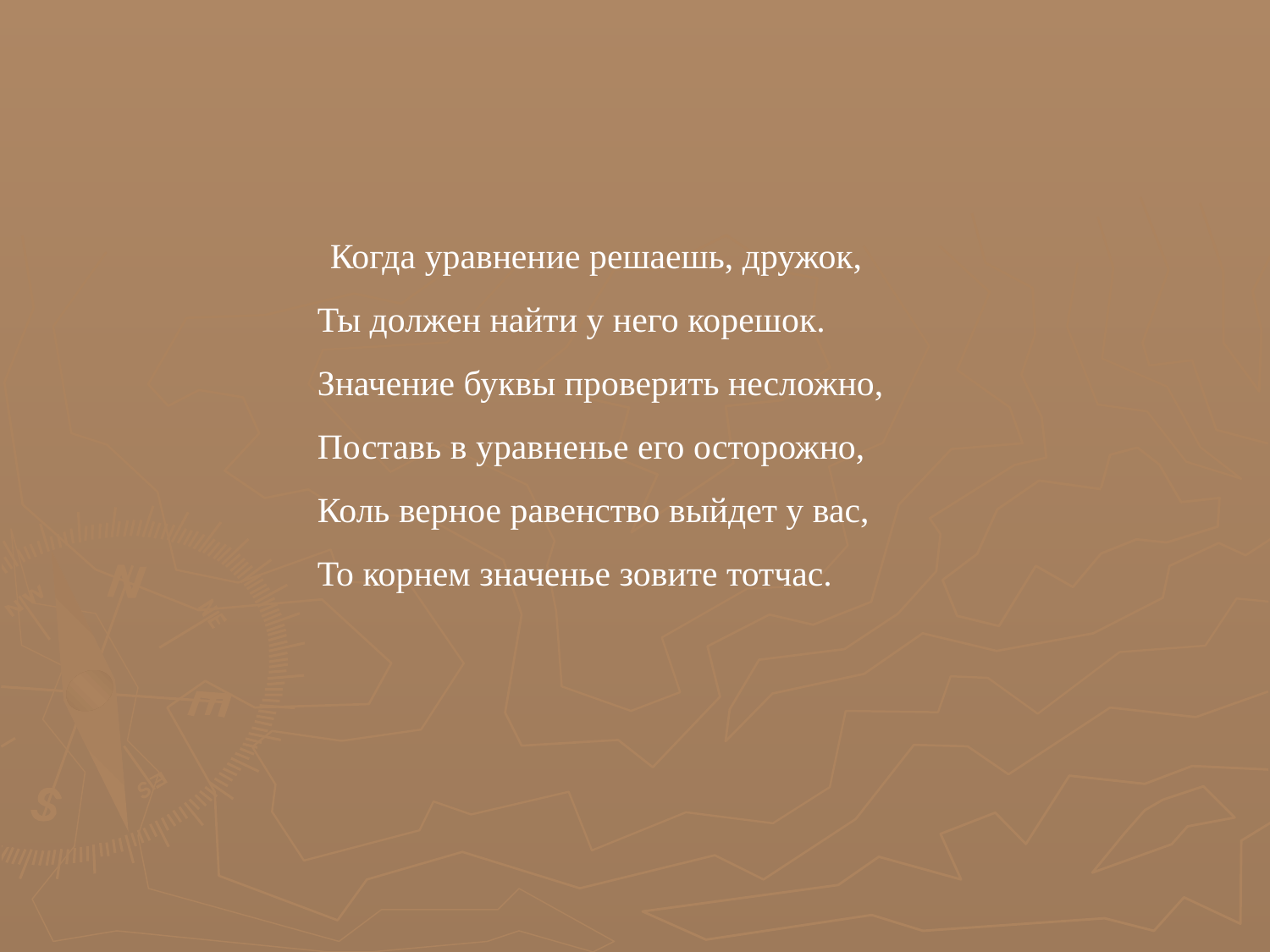

Когда уравнение решаешь, дружок,
Ты должен найти у него корешок.
Значение буквы проверить несложно,
Поставь в уравненье его осторожно,
Коль верное равенство выйдет у вас,
То корнем значенье зовите тотчас.